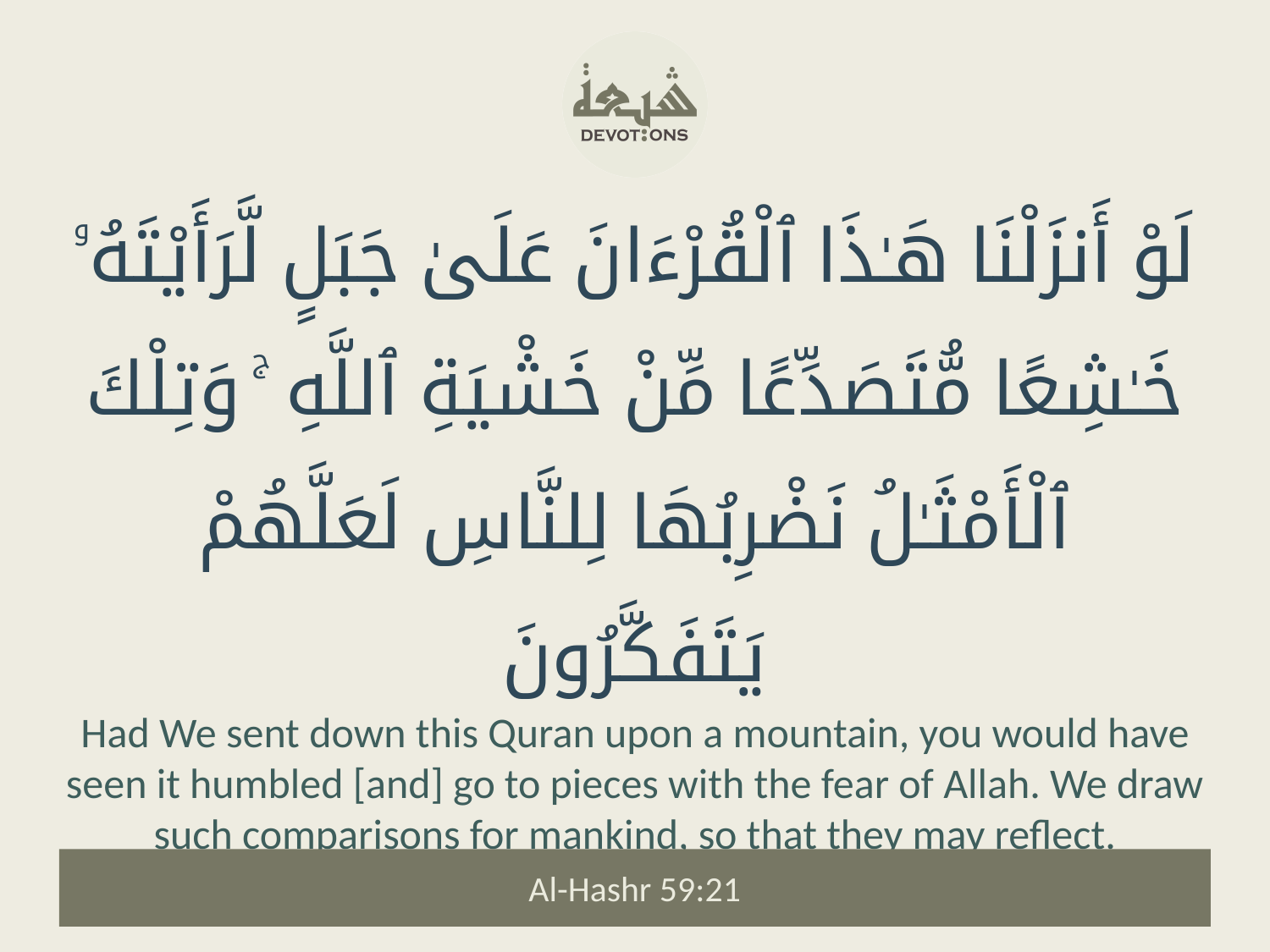

لَوْ أَنزَلْنَا هَـٰذَا ٱلْقُرْءَانَ عَلَىٰ جَبَلٍ لَّرَأَيْتَهُۥ خَـٰشِعًا مُّتَصَدِّعًا مِّنْ خَشْيَةِ ٱللَّهِ ۚ وَتِلْكَ ٱلْأَمْثَـٰلُ نَضْرِبُهَا لِلنَّاسِ لَعَلَّهُمْ يَتَفَكَّرُونَ
Had We sent down this Quran upon a mountain, you would have seen it humbled [and] go to pieces with the fear of Allah. We draw such comparisons for mankind, so that they may reflect.
Al-Hashr 59:21